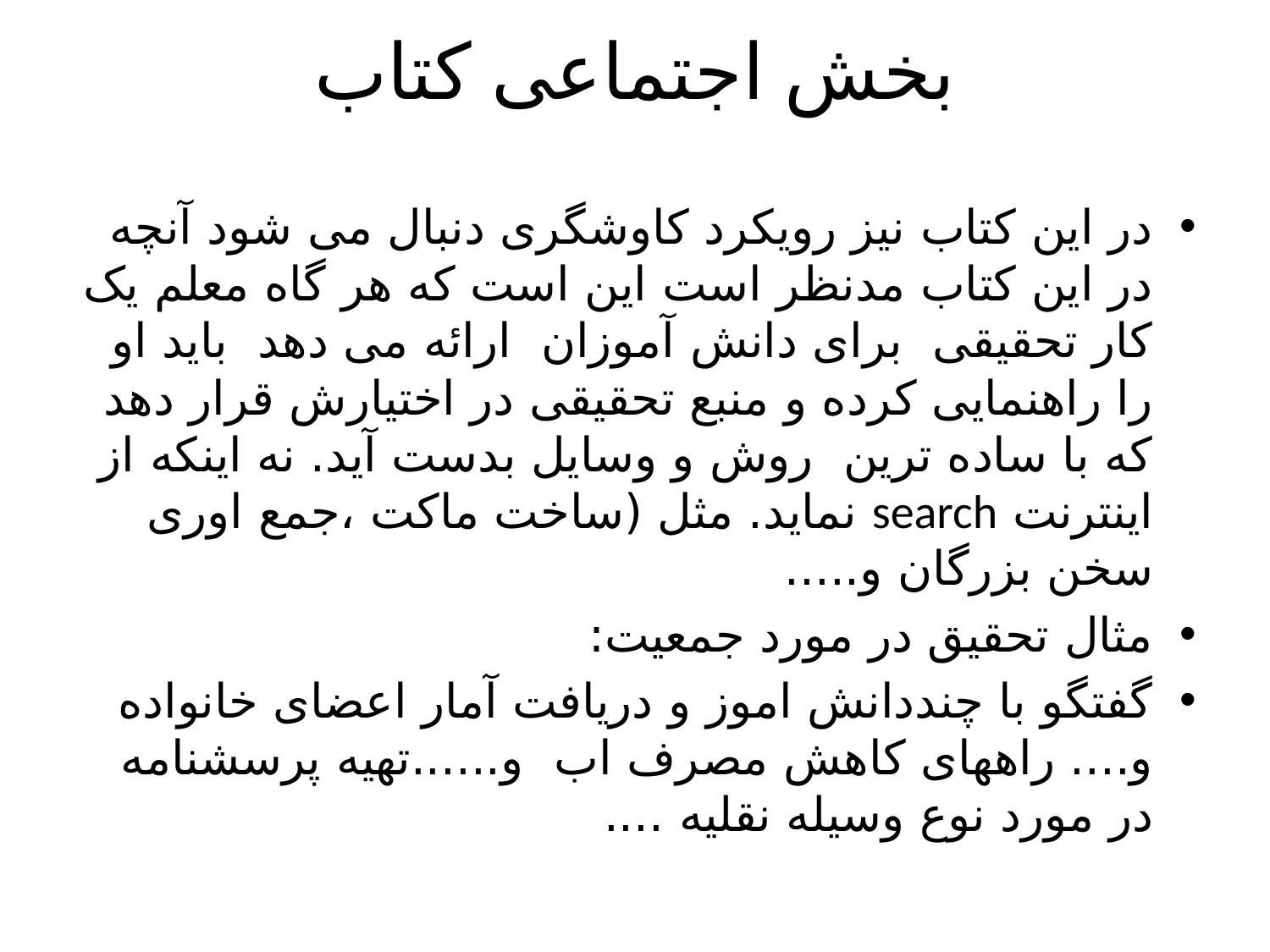

# بخش اجتماعی کتاب
در این کتاب نیز رویکرد کاوشگری دنبال می شود آنچه در این کتاب مدنظر است این است که هر گاه معلم یک کار تحقیقی  برای دانش آموزان  ارائه می دهد  باید او را راهنمایی کرده و منبع تحقیقی در اختیارش قرار دهد  که با ساده ترین  روش و وسایل بدست آید. نه اینکه از اینترنت search نماید. مثل (ساخت ماکت ،جمع اوری سخن بزرگان و.....
مثال تحقیق در مورد جمعیت:
گفتگو با چنددانش اموز و دریافت آمار اعضای خانواده و.... راههای کاهش مصرف اب  و......تهیه پرسشنامه در مورد نوع وسیله نقلیه ....